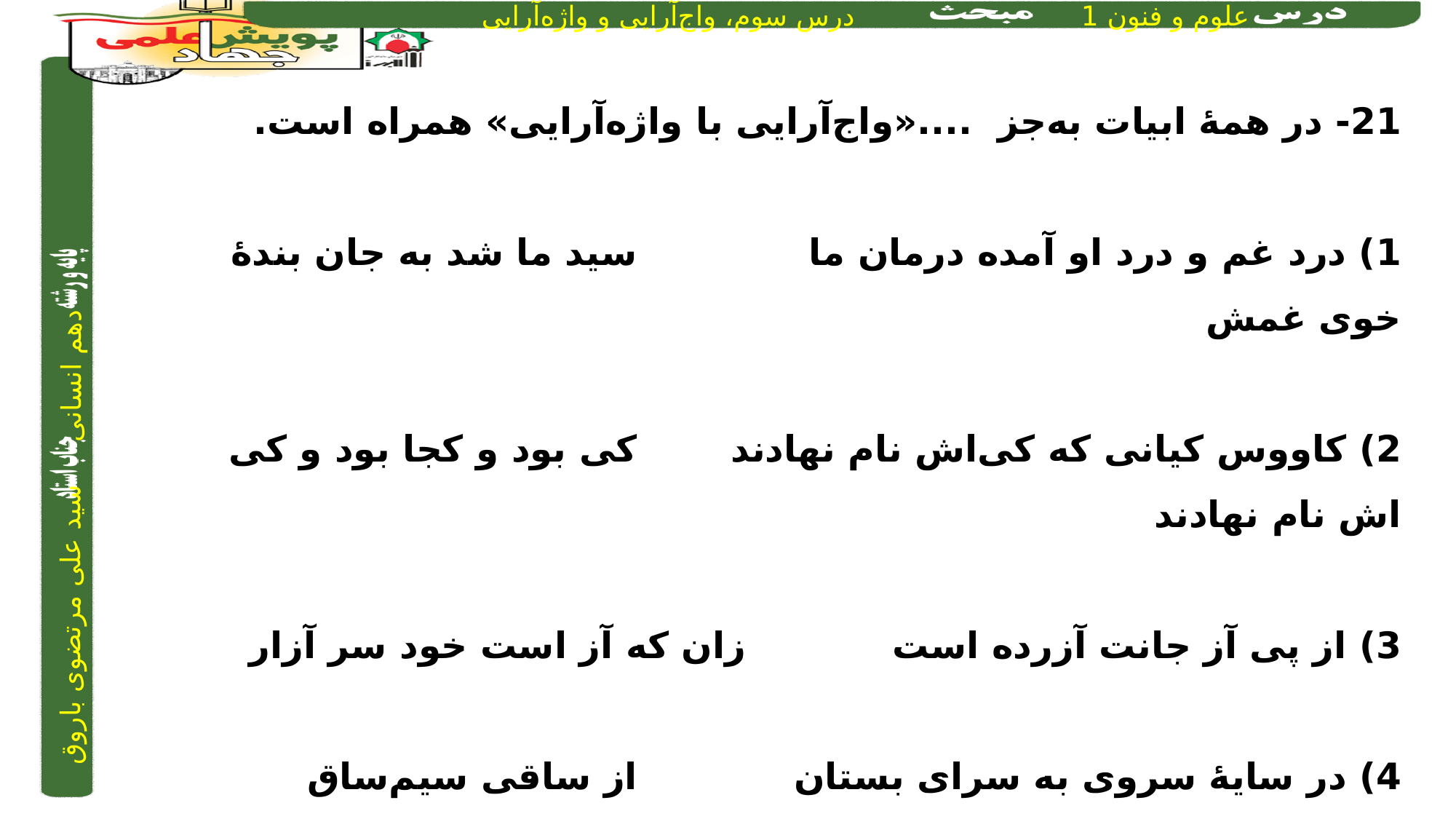

21- در همۀ ابیات به‌جز  ....«واج‌آرایی با واژه‌آرایی» همراه است.

1) درد غم و درد او آمده درمان ما		 	سید ما شد به جان بندۀ خوی غمش

2) کاووس کیانی که کی‌اش نام نهادند	 	کی بود و کجا بود و کی اش نام نهادند

3) از پی آز جانت آزرده است		 	زان که آز است خود سر آزار

4) در سایۀ سروی به سرای بستان		 	از ساقی سیم‌ساق ساغر بستان

4